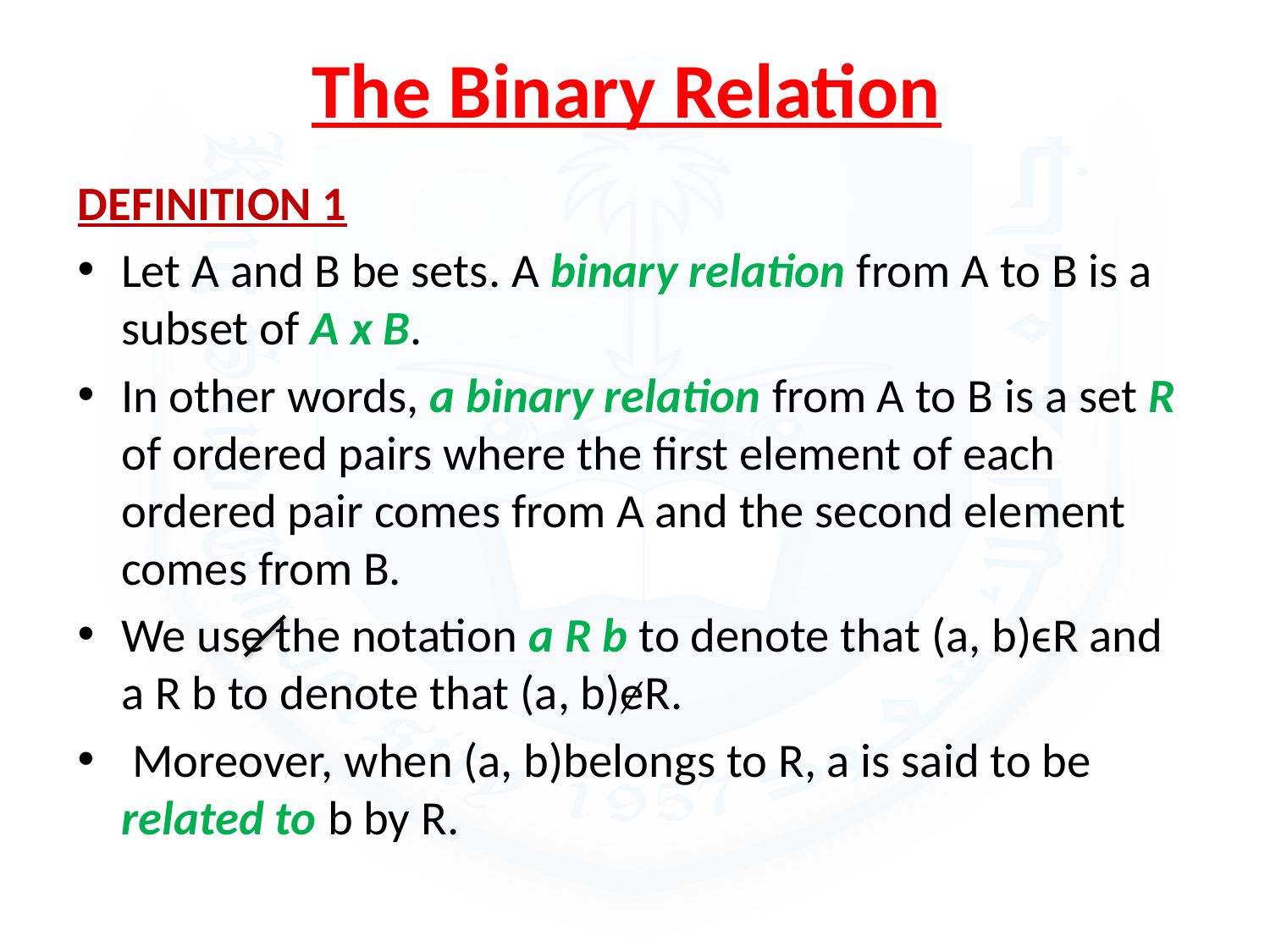

# The Binary Relation
DEFINITION 1
Let A and B be sets. A binary relation from A to B is a subset of A x B.
In other words, a binary relation from A to B is a set R of ordered pairs where the first element of each ordered pair comes from A and the second element comes from B.
We use the notation a R b to denote that (a, b)ϵR and a R b to denote that (a, b)ɇR.
 Moreover, when (a, b)belongs to R, a is said to be related to b by R.